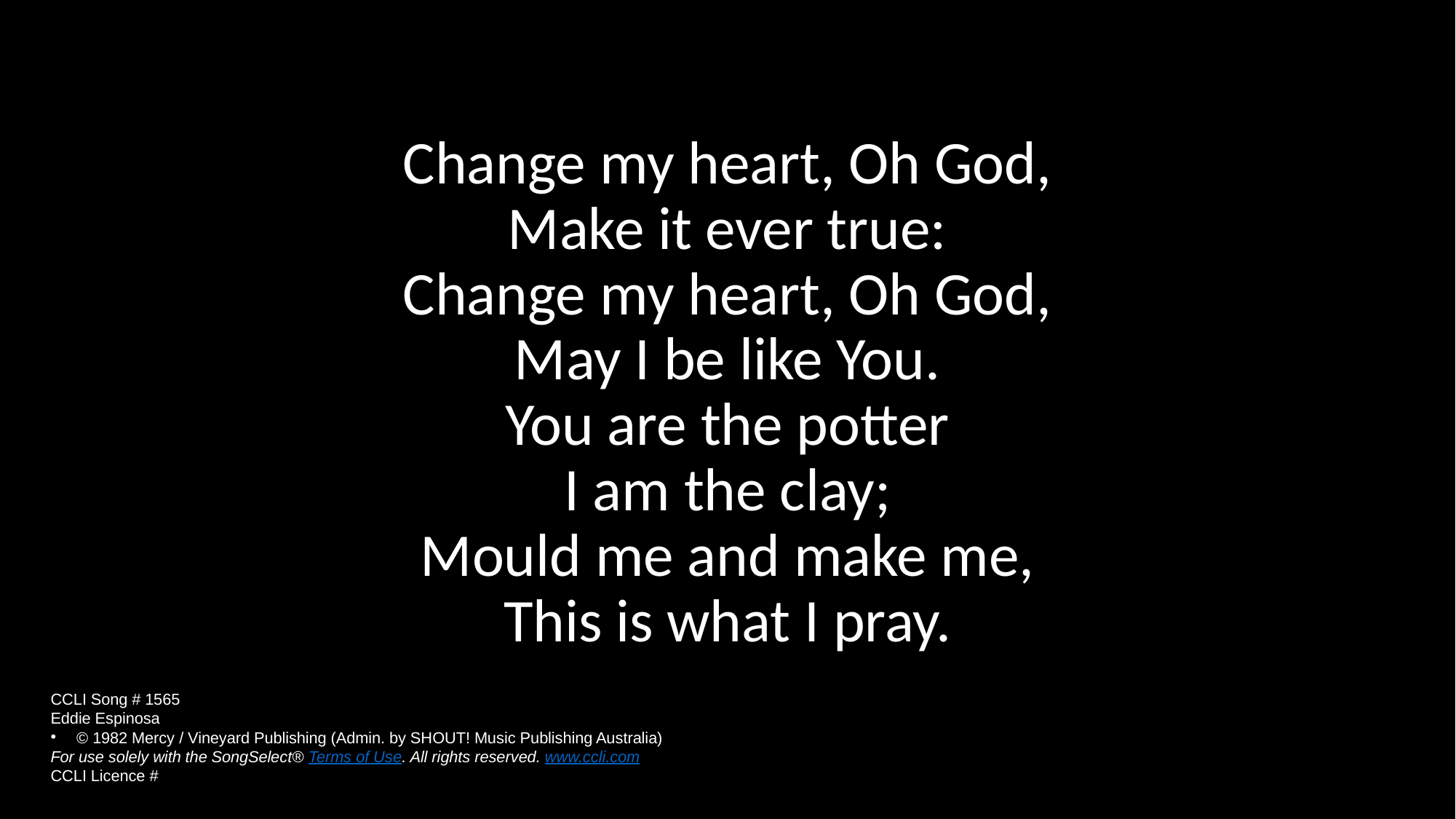

Change my heart, Oh God,
Make it ever true:
Change my heart, Oh God,
May I be like You.
You are the potter
I am the clay;
Mould me and make me,
This is what I pray.

CCLI Song # 1565
Eddie Espinosa
© 1982 Mercy / Vineyard Publishing (Admin. by SHOUT! Music Publishing Australia)
For use solely with the SongSelect® Terms of Use. All rights reserved. www.ccli.com
CCLI Licence #